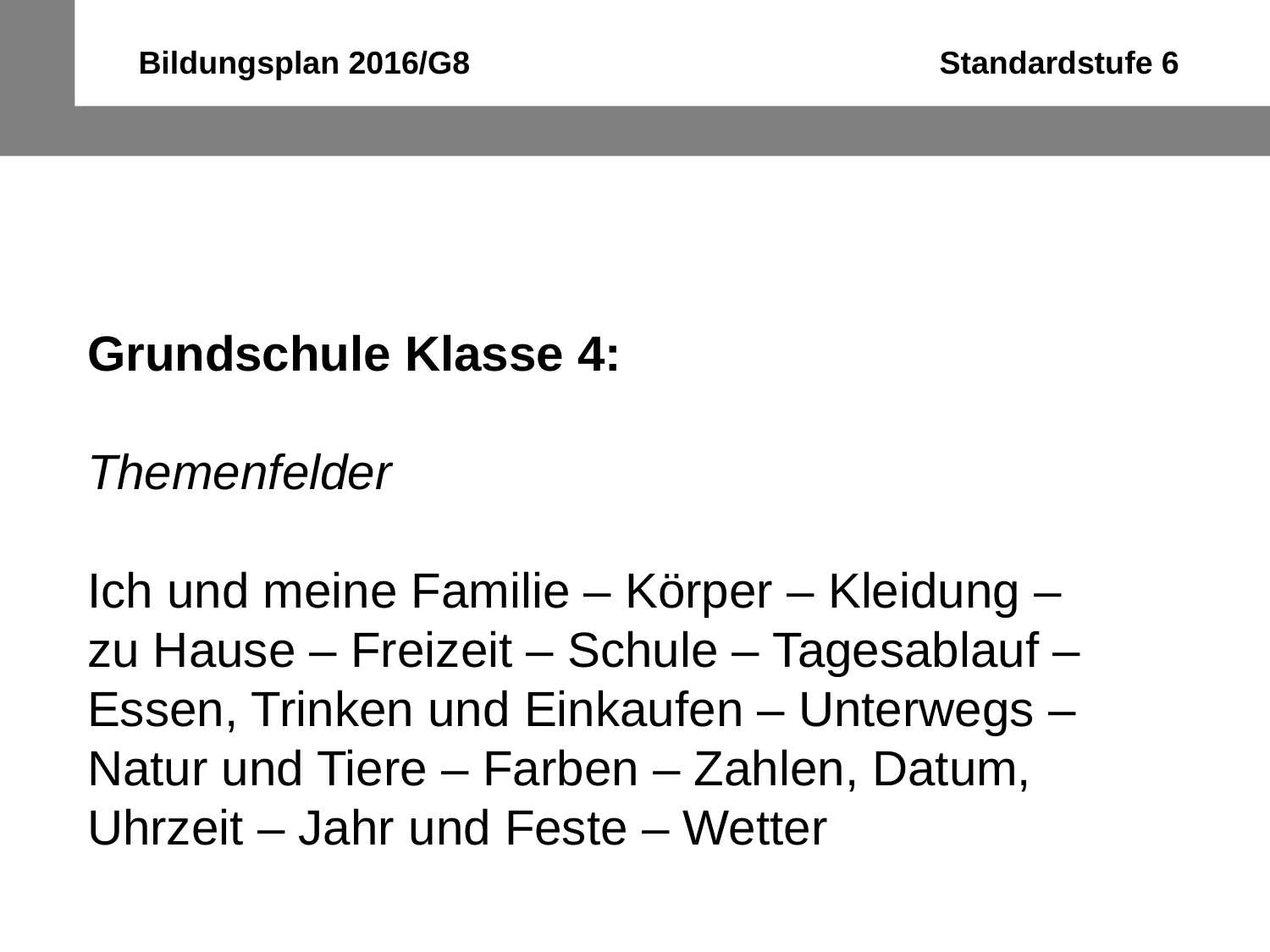

Bildungsplan 2016/G8                                                     Standardstufe 6

Grundschule Klasse 4:

Themenfelder

Ich und meine Familie – Körper – Kleidung –
zu Hause – Freizeit – Schule – Tagesablauf – Essen, Trinken und Einkaufen – Unterwegs –
Natur und Tiere – Farben – Zahlen, Datum,
Uhrzeit – Jahr und Feste – Wetter